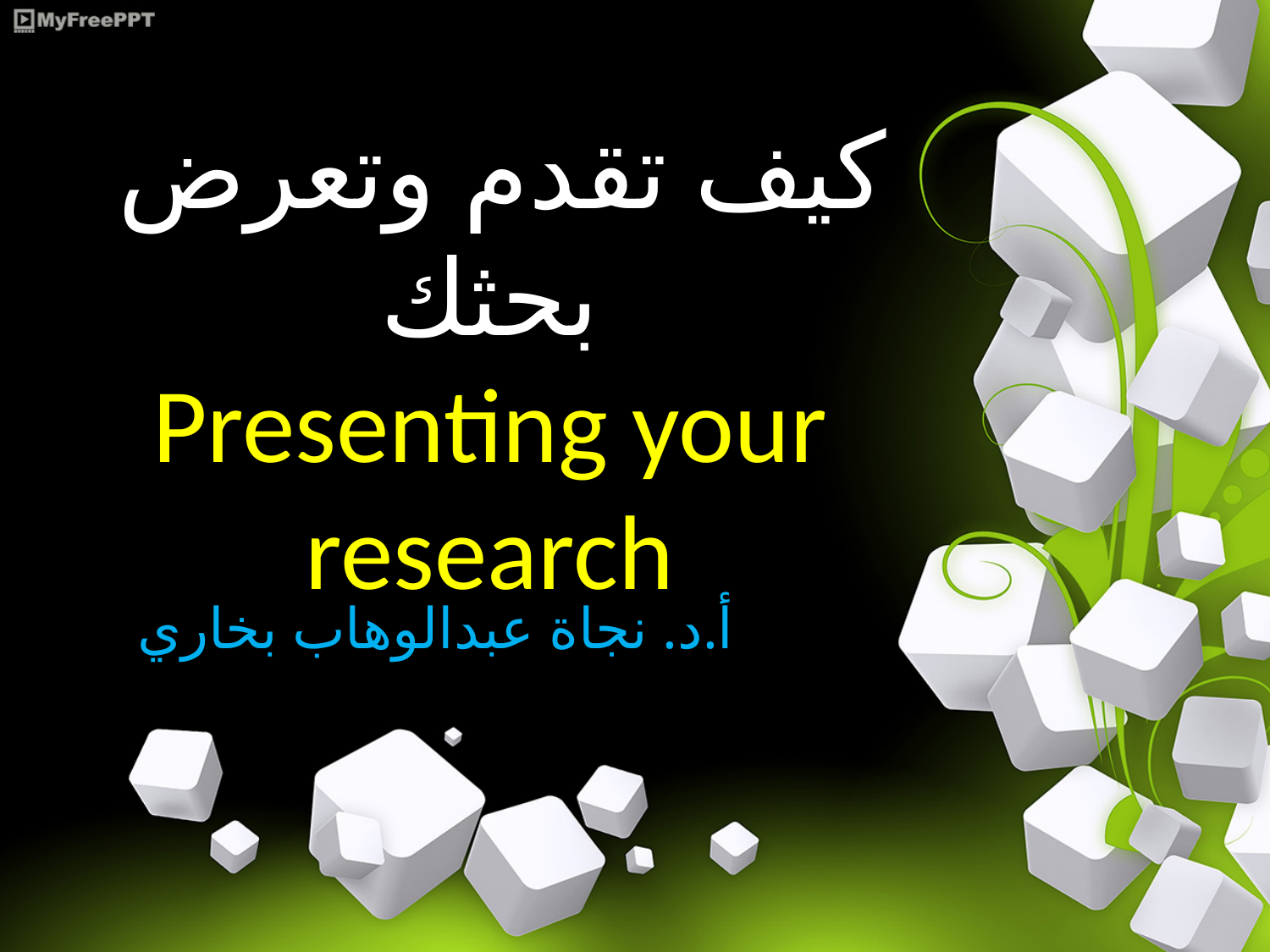

كيف تقدم وتعرض بحثك
Presenting your research

أ.د. نجاة عبدالوهاب بخاري